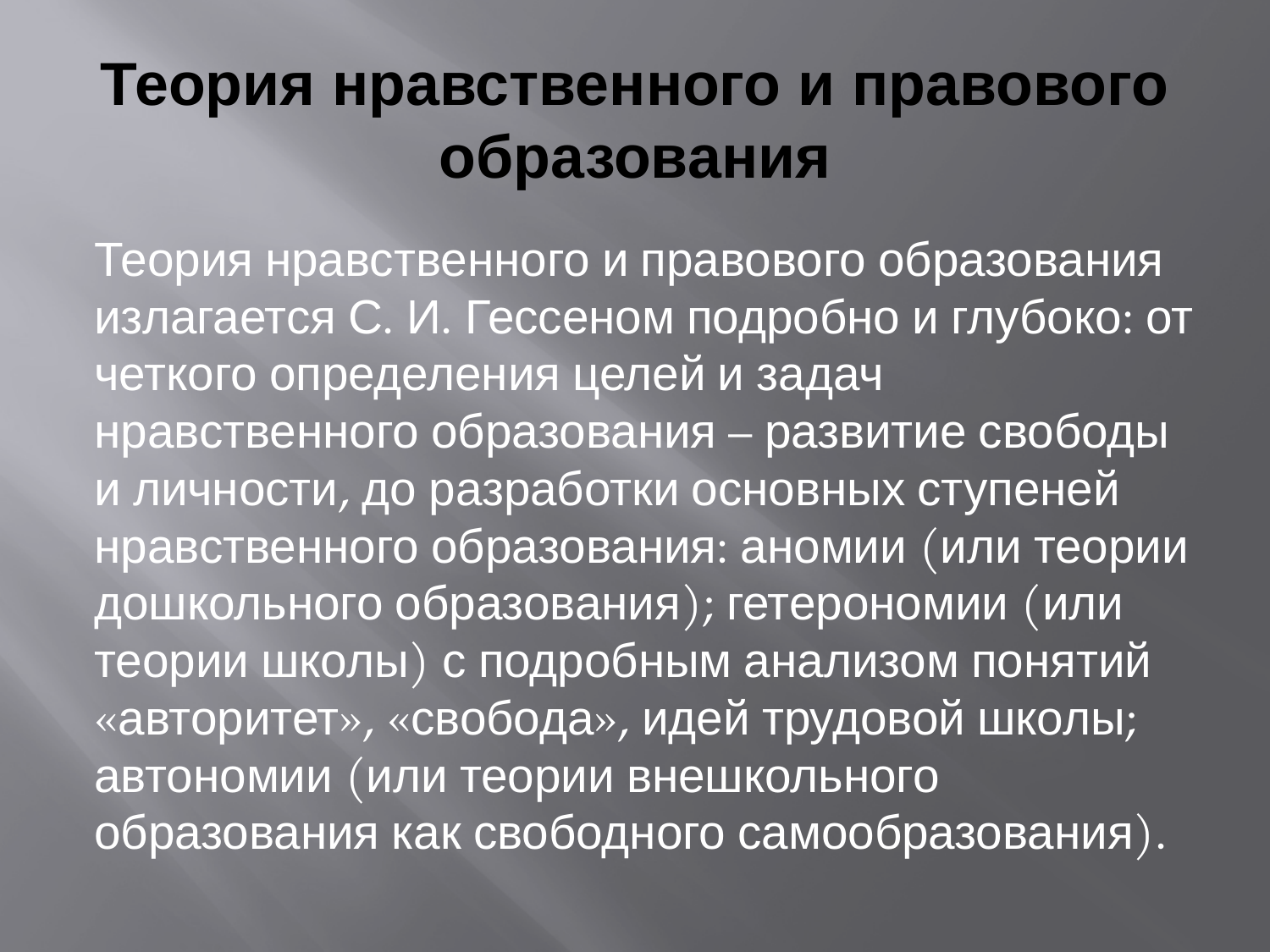

# Теория нравственного и правового образования
Теория нравственного и правового образования излагается С. И. Гессеном подробно и глубоко: от четкого определения целей и задач нравственного образования – развитие свободы и личности, до разработки основных ступеней нравственного образования: аномии (или теории дошкольного образования); гетерономии (или теории школы) с подробным анализом понятий «авторитет», «свобода», идей трудовой школы; автономии (или теории внешкольного образования как свободного самообразования).